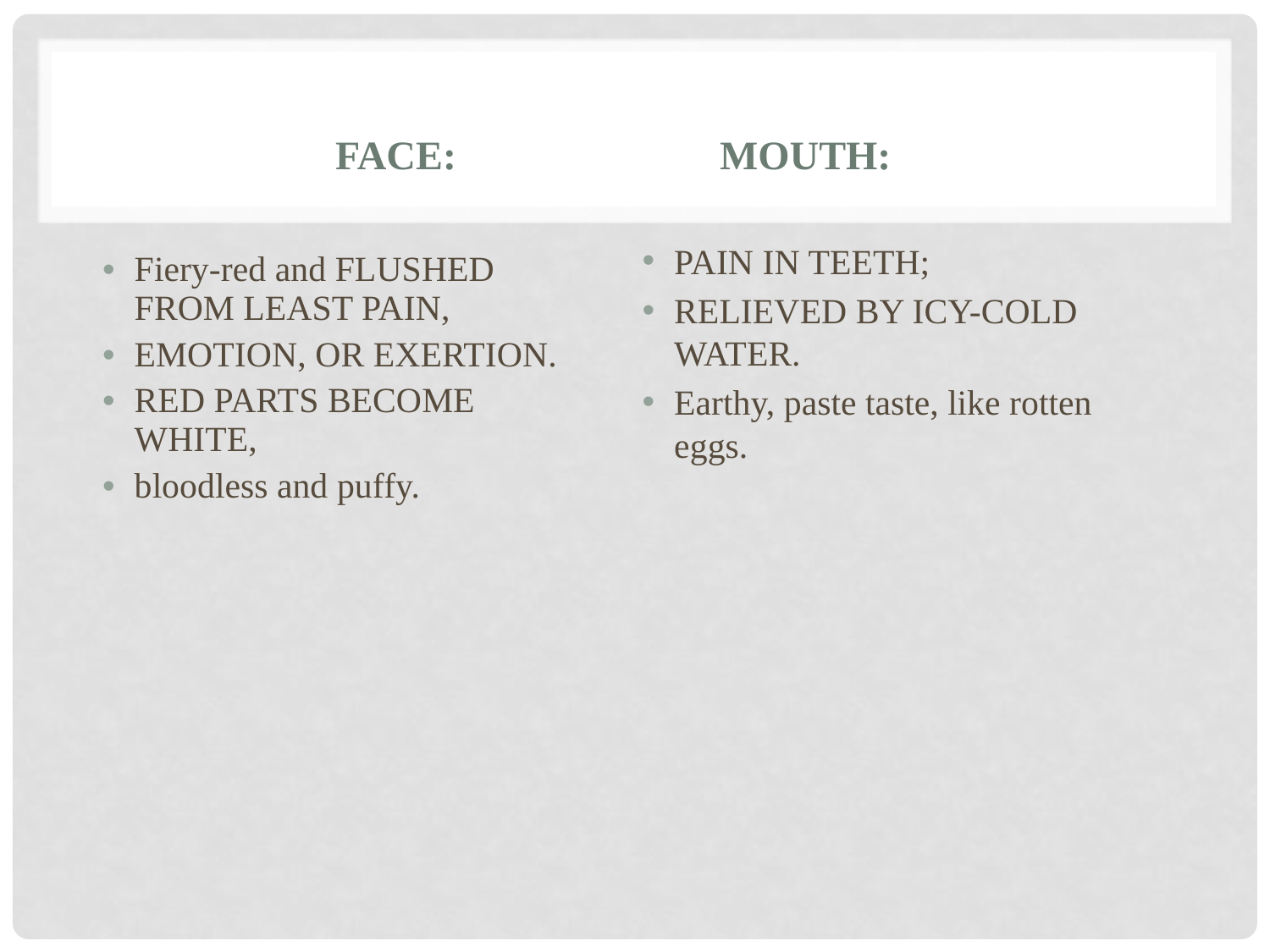

# Face:                          Mouth:
PAIN IN TEETH;
RELIEVED BY ICY-COLD WATER.
Earthy, paste taste, like rotten eggs.

Fiery-red and FLUSHED FROM LEAST PAIN,
EMOTION, OR EXERTION.
RED PARTS BECOME WHITE,
bloodless and puffy.